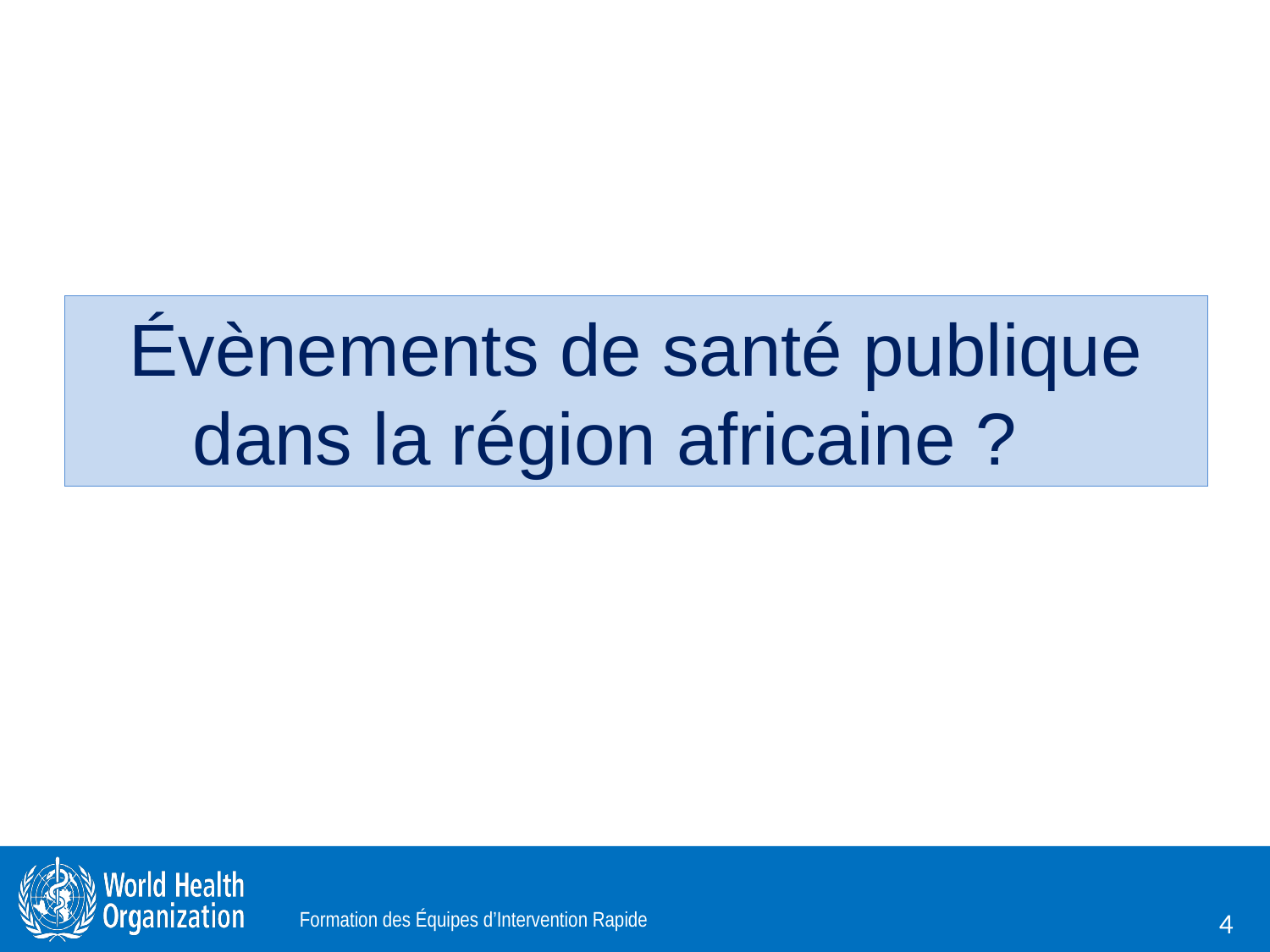

# Évènements de santé publique dans la région africaine ?